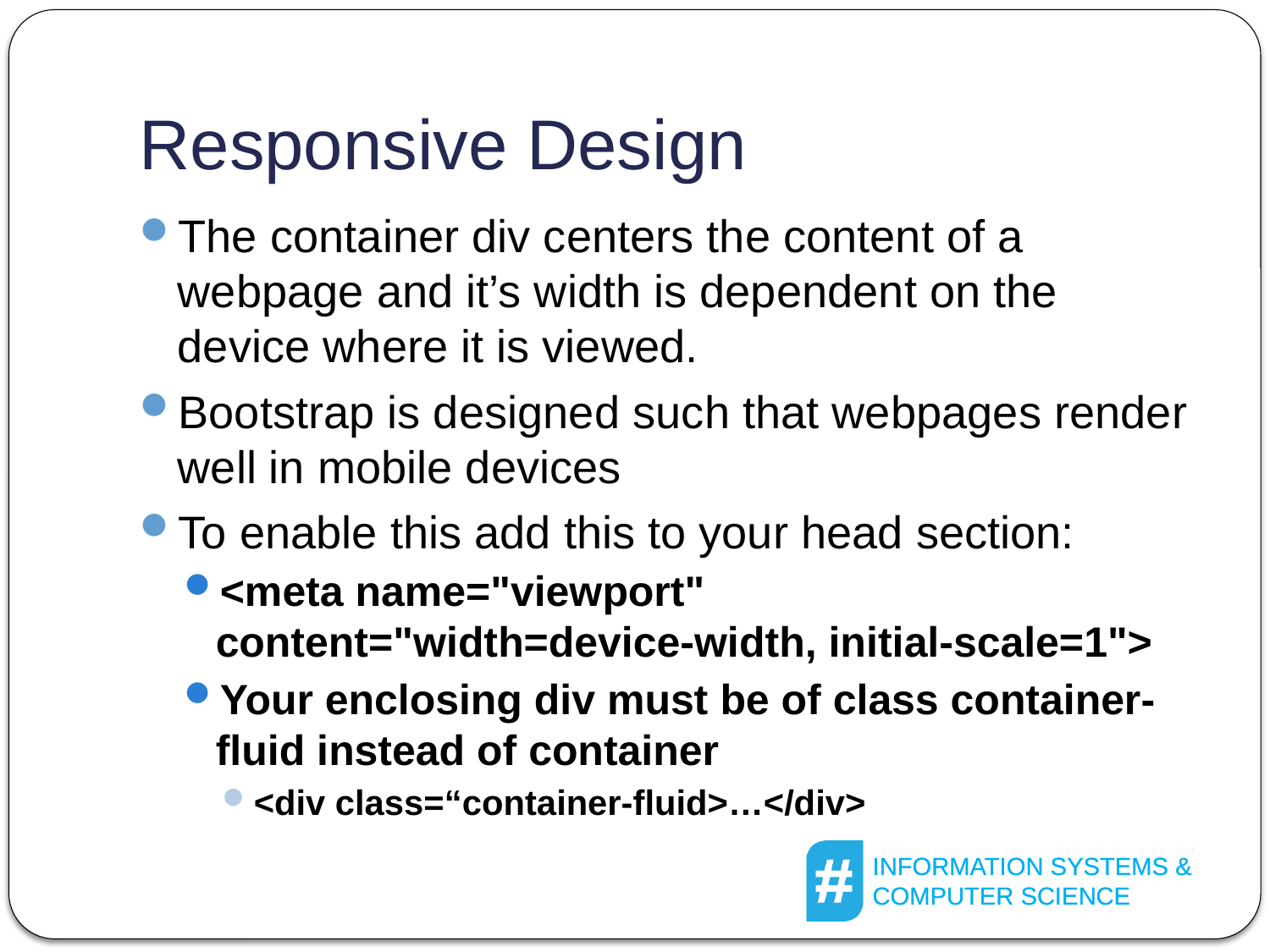

# Responsive Design
The container div centers the content of a webpage and it’s width is dependent on the device where it is viewed.
Bootstrap is designed such that webpages render well in mobile devices
To enable this add this to your head section:
<meta name="viewport" content="width=device-width, initial-scale=1">
Your enclosing div must be of class container-fluid instead of container
<div class=“container-fluid>…</div>